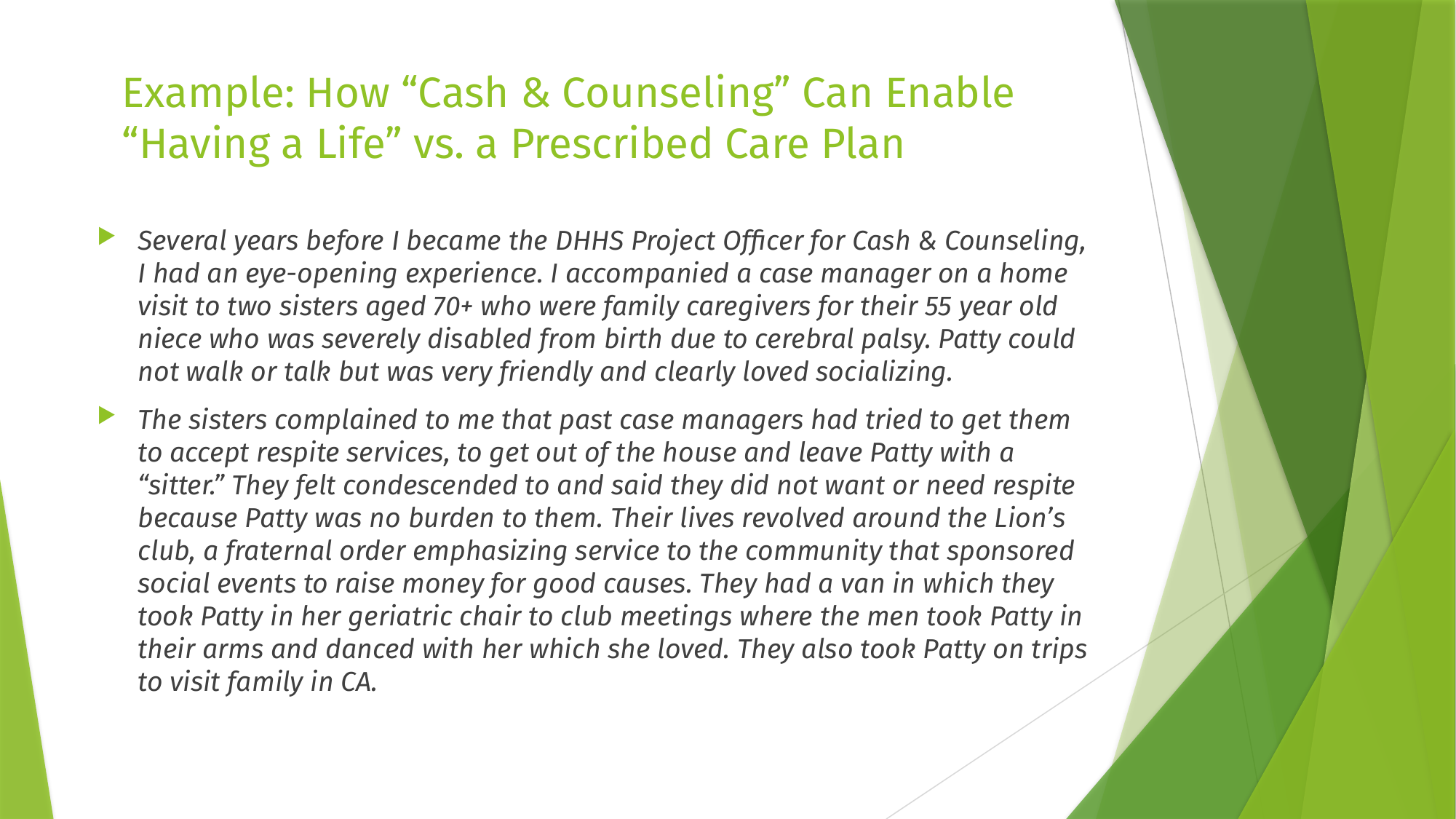

# Example: How “Cash & Counseling” Can Enable “Having a Life” vs. a Prescribed Care Plan
Several years before I became the DHHS Project Officer for Cash & Counseling, I had an eye-opening experience. I accompanied a case manager on a home visit to two sisters aged 70+ who were family caregivers for their 55 year old niece who was severely disabled from birth due to cerebral palsy. Patty could not walk or talk but was very friendly and clearly loved socializing.
The sisters complained to me that past case managers had tried to get them to accept respite services, to get out of the house and leave Patty with a “sitter.” They felt condescended to and said they did not want or need respite because Patty was no burden to them. Their lives revolved around the Lion’s club, a fraternal order emphasizing service to the community that sponsored social events to raise money for good causes. They had a van in which they took Patty in her geriatric chair to club meetings where the men took Patty in their arms and danced with her which she loved. They also took Patty on trips to visit family in CA.